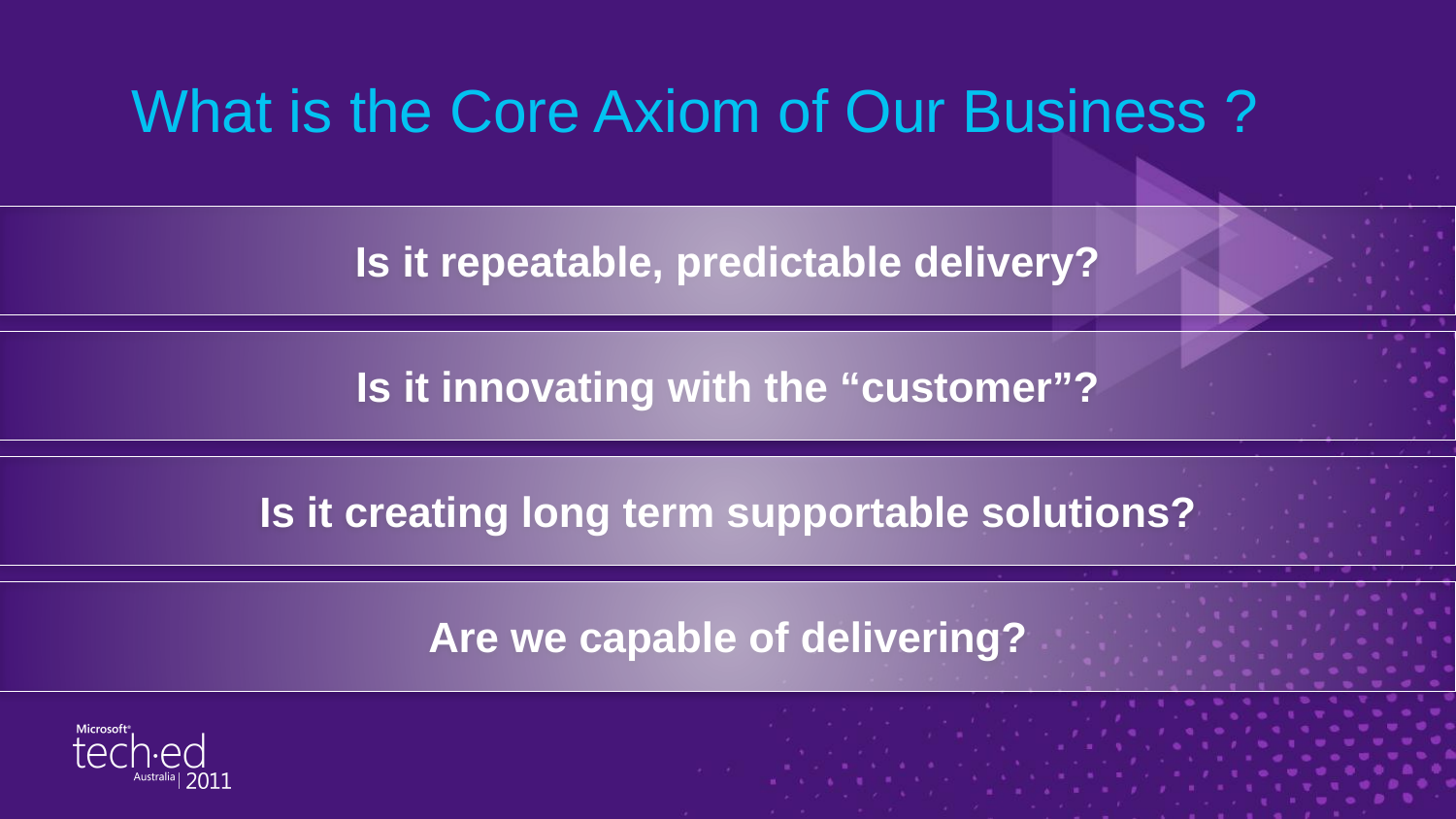

# What is the Core Axiom of Our Business ?
Is it repeatable, predictable delivery?
Is it innovating with the “customer”?
Is it creating long term supportable solutions?
Are we capable of delivering?